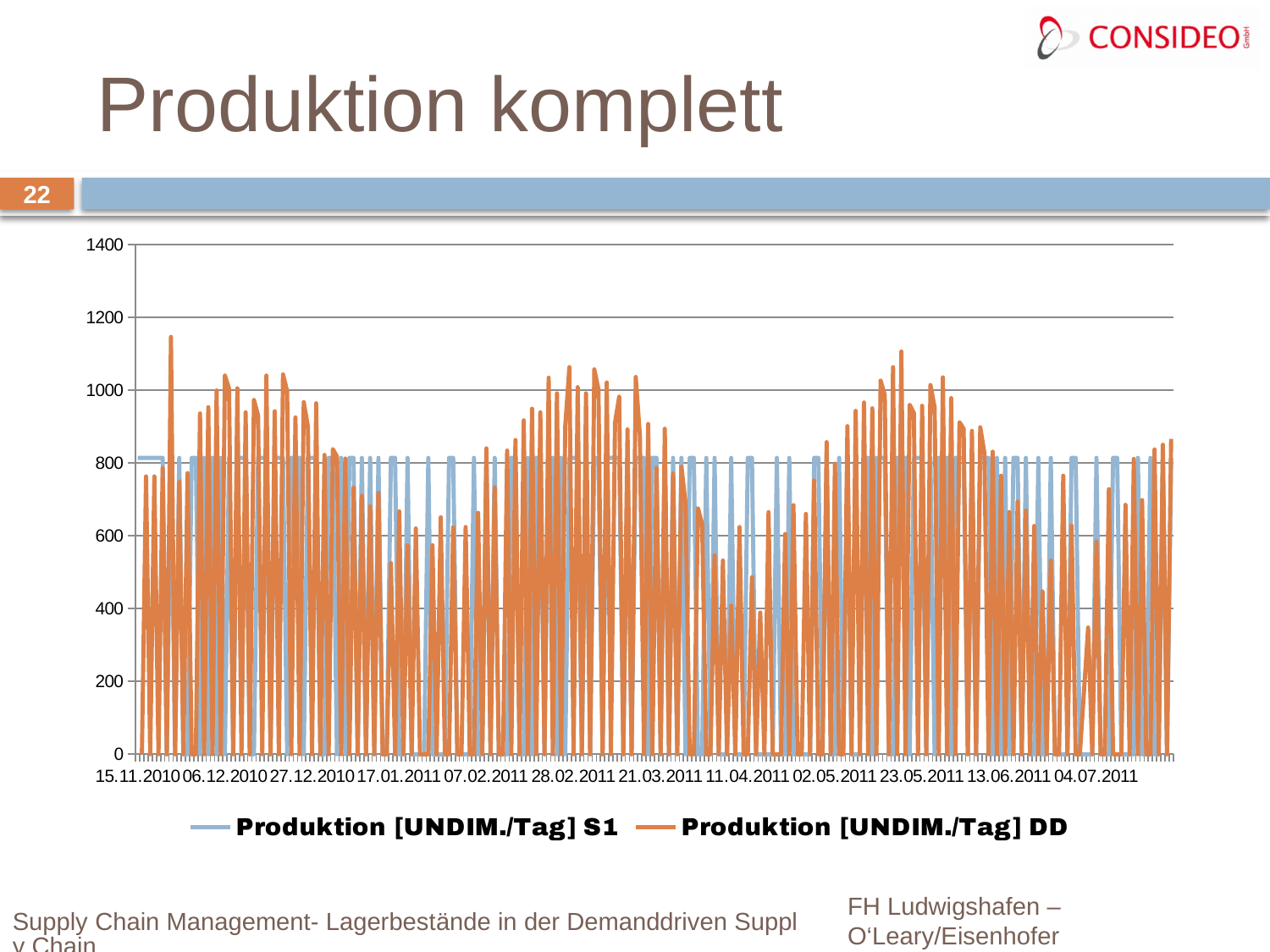

# Produktion komplett
22

### Chart

| Category | Produktion [UNDIM./Tag] S1 | Produktion [UNDIM./Tag] DD |
|---|---|---|
| 15.11.2010 | 814.0 | None |
| 16.11.2010 | 814.0 | 0.0 |
| 17.11.2010 | 814.0 | 763.0 |
| 18.11.2010 | 814.0 | 0.0 |
| 19.11.2010 | 814.0 | 763.0 |
| 20.11.2010 | 814.0 | 0.0 |
| 21.11.2010 | 814.0 | 786.0 |
| 22.11.2010 | 0.0 | 0.0 |
| 23.11.2010 | 814.0 | 1146.0 |
| 24.11.2010 | 0.0 | 0.0 |
| 25.11.2010 | 814.0 | 748.0 |
| 26.11.2010 | 0.0 | 0.0 |
| 27.11.2010 | 0.0 | 772.0 |
| 28.11.2010 | 814.0 | 0.0 |
| 29.11.2010 | 814.0 | 0.0 |
| 30.11.2010 | 0.0 | 936.0 |
| 01.12.2010 | 814.0 | 0.0 |
| 02.12.2010 | 0.0 | 953.0 |
| 03.12.2010 | 814.0 | 0.0 |
| 04.12.2010 | 0.0 | 999.0 |
| 05.12.2010 | 814.0 | 0.0 |
| 06.12.2010 | 0.0 | 1040.0 |
| 07.12.2010 | 814.0 | 1004.0 |
| 08.12.2010 | 0.0 | 0.0 |
| 09.12.2010 | 814.0 | 1005.0 |
| 10.12.2010 | 814.0 | 0.0 |
| 11.12.2010 | 814.0 | 939.0 |
| 12.12.2010 | 0.0 | 0.0 |
| 13.12.2010 | 0.0 | 973.0 |
| 14.12.2010 | 814.0 | 930.0 |
| 15.12.2010 | 814.0 | 0.0 |
| 16.12.2010 | 814.0 | 1040.0 |
| 17.12.2010 | 0.0 | 0.0 |
| 18.12.2010 | 814.0 | 942.0 |
| 19.12.2010 | 814.0 | 0.0 |
| 20.12.2010 | 814.0 | 1043.0 |
| 21.12.2010 | 0.0 | 997.0 |
| 22.12.2010 | 814.0 | 0.0 |
| 23.12.2010 | 814.0 | 925.0 |
| 24.12.2010 | 814.0 | 0.0 |
| 25.12.2010 | 0.0 | 967.0 |
| 26.12.2010 | 814.0 | 900.0 |
| 27.12.2010 | 814.0 | 0.0 |
| 28.12.2010 | 814.0 | 964.0 |
| 29.12.2010 | 0.0 | 0.0 |
| 30.12.2010 | 0.0 | 822.0 |
| 31.12.2010 | 814.0 | 0.0 |
| 01.01.2011 | 814.0 | 838.0 |
| 02.01.2011 | 0.0 | 818.0 |
| 03.01.2011 | 814.0 | 0.0 |
| 04.01.2011 | 0.0 | 812.0 |
| 05.01.2011 | 814.0 | 0.0 |
| 06.01.2011 | 814.0 | 732.0 |
| 07.01.2011 | 0.0 | 0.0 |
| 08.01.2011 | 814.0 | 710.0 |
| 09.01.2011 | 0.0 | 0.0 |
| 10.01.2011 | 814.0 | 681.0 |
| 11.01.2011 | 0.0 | 0.0 |
| 12.01.2011 | 814.0 | 718.0 |
| 13.01.2011 | 0.0 | 0.0 |
| 14.01.2011 | 0.0 | 0.0 |
| 15.01.2011 | 814.0 | 525.0 |
| 16.01.2011 | 814.0 | 0.0 |
| 17.01.2011 | 0.0 | 667.0 |
| 18.01.2011 | 0.0 | 0.0 |
| 19.01.2011 | 814.0 | 573.0 |
| 20.01.2011 | 0.0 | 0.0 |
| 21.01.2011 | 0.0 | 620.0 |
| 22.01.2011 | 0.0 | 0.0 |
| 23.01.2011 | 0.0 | 0.0 |
| 24.01.2011 | 814.0 | 0.0 |
| 25.01.2011 | 0.0 | 574.0 |
| 26.01.2011 | 0.0 | 0.0 |
| 27.01.2011 | 0.0 | 651.0 |
| 28.01.2011 | 0.0 | 0.0 |
| 29.01.2011 | 814.0 | 0.0 |
| 30.01.2011 | 814.0 | 623.0 |
| 31.01.2011 | 0.0 | 0.0 |
| 01.02.2011 | 0.0 | 0.0 |
| 02.02.2011 | 0.0 | 624.0 |
| 03.02.2011 | 0.0 | 0.0 |
| 04.02.2011 | 814.0 | 0.0 |
| 05.02.2011 | 0.0 | 663.0 |
| 06.02.2011 | 0.0 | 0.0 |
| 07.02.2011 | 814.0 | 840.0 |
| 08.02.2011 | 0.0 | 0.0 |
| 09.02.2011 | 814.0 | 733.0 |
| 10.02.2011 | 0.0 | 0.0 |
| 11.02.2011 | 0.0 | 0.0 |
| 12.02.2011 | 0.0 | 834.0 |
| 13.02.2011 | 814.0 | 0.0 |
| 14.02.2011 | 814.0 | 863.0 |
| 15.02.2011 | 0.0 | 0.0 |
| 16.02.2011 | 0.0 | 917.0 |
| 17.02.2011 | 814.0 | 0.0 |
| 18.02.2011 | 0.0 | 949.0 |
| 19.02.2011 | 814.0 | 0.0 |
| 20.02.2011 | 814.0 | 939.0 |
| 21.02.2011 | 0.0 | 0.0 |
| 22.02.2011 | 814.0 | 1034.0 |
| 23.02.2011 | 814.0 | 0.0 |
| 24.02.2011 | 0.0 | 991.0 |
| 25.02.2011 | 814.0 | 0.0 |
| 26.02.2011 | 0.0 | 901.0 |
| 27.02.2011 | 814.0 | 1063.0 |
| 28.02.2011 | 814.0 | 0.0 |
| 01.03.2011 | 814.0 | 1008.0 |
| 02.03.2011 | 0.0 | 0.0 |
| 03.03.2011 | 814.0 | 991.0 |
| 04.03.2011 | 0.0 | 0.0 |
| 05.03.2011 | 814.0 | 1057.0 |
| 06.03.2011 | 814.0 | 1002.0 |
| 07.03.2011 | 0.0 | 0.0 |
| 08.03.2011 | 814.0 | 1021.0 |
| 09.03.2011 | 814.0 | 0.0 |
| 10.03.2011 | 814.0 | 911.0 |
| 11.03.2011 | 814.0 | 982.0 |
| 12.03.2011 | 0.0 | 0.0 |
| 13.03.2011 | 814.0 | 892.0 |
| 14.03.2011 | 0.0 | 0.0 |
| 15.03.2011 | 814.0 | 1036.0 |
| 16.03.2011 | 814.0 | 874.0 |
| 17.03.2011 | 814.0 | 0.0 |
| 18.03.2011 | 0.0 | 907.0 |
| 19.03.2011 | 814.0 | 0.0 |
| 20.03.2011 | 814.0 | 786.0 |
| 21.03.2011 | 0.0 | 0.0 |
| 22.03.2011 | 814.0 | 894.0 |
| 23.03.2011 | 0.0 | 0.0 |
| 24.03.2011 | 814.0 | 771.0 |
| 25.03.2011 | 0.0 | 0.0 |
| 26.03.2011 | 814.0 | 789.0 |
| 27.03.2011 | 0.0 | 690.0 |
| 28.03.2011 | 814.0 | 0.0 |
| 29.03.2011 | 814.0 | 0.0 |
| 30.03.2011 | 0.0 | 675.0 |
| 31.03.2011 | 0.0 | 632.0 |
| 01.04.2011 | 814.0 | 0.0 |
| 02.04.2011 | 0.0 | 0.0 |
| 03.04.2011 | 814.0 | 546.0 |
| 04.04.2011 | 0.0 | 0.0 |
| 05.04.2011 | 0.0 | 532.0 |
| 06.04.2011 | 0.0 | 0.0 |
| 07.04.2011 | 814.0 | 408.0 |
| 08.04.2011 | 0.0 | 0.0 |
| 09.04.2011 | 0.0 | 624.0 |
| 10.04.2011 | 0.0 | 0.0 |
| 11.04.2011 | 814.0 | 0.0 |
| 12.04.2011 | 814.0 | 486.0 |
| 13.04.2011 | 0.0 | 0.0 |
| 14.04.2011 | 0.0 | 389.0 |
| 15.04.2011 | 0.0 | 0.0 |
| 16.04.2011 | 0.0 | 665.0 |
| 17.04.2011 | 0.0 | 0.0 |
| 18.04.2011 | 814.0 | 0.0 |
| 19.04.2011 | 0.0 | 0.0 |
| 20.04.2011 | 0.0 | 605.0 |
| 21.04.2011 | 814.0 | 0.0 |
| 22.04.2011 | 0.0 | 684.0 |
| 23.04.2011 | 0.0 | 0.0 |
| 24.04.2011 | 0.0 | 0.0 |
| 25.04.2011 | 0.0 | 660.0 |
| 26.04.2011 | 0.0 | 0.0 |
| 27.04.2011 | 814.0 | 752.0 |
| 28.04.2011 | 814.0 | 0.0 |
| 29.04.2011 | 0.0 | 0.0 |
| 30.04.2011 | 814.0 | 857.0 |
| 01.05.2011 | 0.0 | 0.0 |
| 02.05.2011 | 0.0 | 798.0 |
| 03.05.2011 | 814.0 | 0.0 |
| 04.05.2011 | 0.0 | 0.0 |
| 05.05.2011 | 814.0 | 901.0 |
| 06.05.2011 | 0.0 | 0.0 |
| 07.05.2011 | 0.0 | 943.0 |
| 08.05.2011 | 0.0 | 0.0 |
| 09.05.2011 | 814.0 | 966.0 |
| 10.05.2011 | 814.0 | 0.0 |
| 11.05.2011 | 0.0 | 950.0 |
| 12.05.2011 | 814.0 | 0.0 |
| 13.05.2011 | 814.0 | 1026.0 |
| 14.05.2011 | 814.0 | 987.0 |
| 15.05.2011 | 0.0 | 0.0 |
| 16.05.2011 | 0.0 | 1063.0 |
| 17.05.2011 | 814.0 | 0.0 |
| 18.05.2011 | 814.0 | 1106.0 |
| 19.05.2011 | 814.0 | 0.0 |
| 20.05.2011 | 0.0 | 960.0 |
| 21.05.2011 | 814.0 | 937.0 |
| 22.05.2011 | 814.0 | 0.0 |
| 23.05.2011 | 814.0 | 957.0 |
| 24.05.2011 | 0.0 | 0.0 |
| 25.05.2011 | 814.0 | 1014.0 |
| 26.05.2011 | 0.0 | 953.0 |
| 27.05.2011 | 814.0 | 0.0 |
| 28.05.2011 | 814.0 | 1035.0 |
| 29.05.2011 | 814.0 | 0.0 |
| 30.05.2011 | 0.0 | 978.0 |
| 31.05.2011 | 814.0 | 0.0 |
| 01.06.2011 | 814.0 | 912.0 |
| 02.06.2011 | 814.0 | 894.0 |
| 03.06.2011 | 0.0 | 0.0 |
| 04.06.2011 | 814.0 | 888.0 |
| 05.06.2011 | 0.0 | 0.0 |
| 06.06.2011 | 814.0 | 898.0 |
| 07.06.2011 | 814.0 | 827.0 |
| 08.06.2011 | 814.0 | 0.0 |
| 09.06.2011 | 0.0 | 831.0 |
| 10.06.2011 | 814.0 | 0.0 |
| 11.06.2011 | 0.0 | 765.0 |
| 12.06.2011 | 814.0 | 0.0 |
| 13.06.2011 | 0.0 | 665.0 |
| 14.06.2011 | 814.0 | 0.0 |
| 15.06.2011 | 814.0 | 694.0 |
| 16.06.2011 | 0.0 | 0.0 |
| 17.06.2011 | 814.0 | 669.0 |
| 18.06.2011 | 0.0 | 0.0 |
| 19.06.2011 | 0.0 | 627.0 |
| 20.06.2011 | 814.0 | 0.0 |
| 21.06.2011 | 0.0 | 447.0 |
| 22.06.2011 | 0.0 | 0.0 |
| 23.06.2011 | 814.0 | 532.0 |
| 24.06.2011 | 0.0 | 0.0 |
| 25.06.2011 | 0.0 | 0.0 |
| 26.06.2011 | 0.0 | 765.0 |
| 27.06.2011 | 0.0 | 0.0 |
| 28.06.2011 | 814.0 | 628.0 |
| 29.06.2011 | 814.0 | 0.0 |
| 30.06.2011 | 0.0 | 0.0 |
| 01.07.2011 | 0.0 | 173.0 |
| 02.07.2011 | 0.0 | 348.0 |
| 03.07.2011 | 0.0 | 0.0 |
| 04.07.2011 | 814.0 | 584.0 |
| 05.07.2011 | 0.0 | 0.0 |
| 06.07.2011 | 0.0 | 0.0 |
| 07.07.2011 | 0.0 | 728.0 |
| 08.07.2011 | 814.0 | 0.0 |
| 09.07.2011 | 814.0 | 0.0 |
| 10.07.2011 | 0.0 | 0.0 |
| 11.07.2011 | 0.0 | 685.0 |
| 12.07.2011 | 0.0 | 0.0 |
| 13.07.2011 | 0.0 | 811.0 |
| 14.07.2011 | 814.0 | 0.0 |
| 15.07.2011 | 0.0 | 698.0 |
| 16.07.2011 | 0.0 | 0.0 |
| 17.07.2011 | 814.0 | 0.0 |
| 18.07.2011 | 0.0 | 837.0 |
| 19.07.2011 | 0.0 | 0.0 |
| 20.07.2011 | 814.0 | 850.0 |
| 21.07.2011 | 0.0 | 0.0 |
| 22.07.2011 | 814.0 | 866.0 |
Supply Chain Management- Lagerbestände in der Demanddriven Supply Chain
FH Ludwigshafen – O‘Leary/Eisenhofer